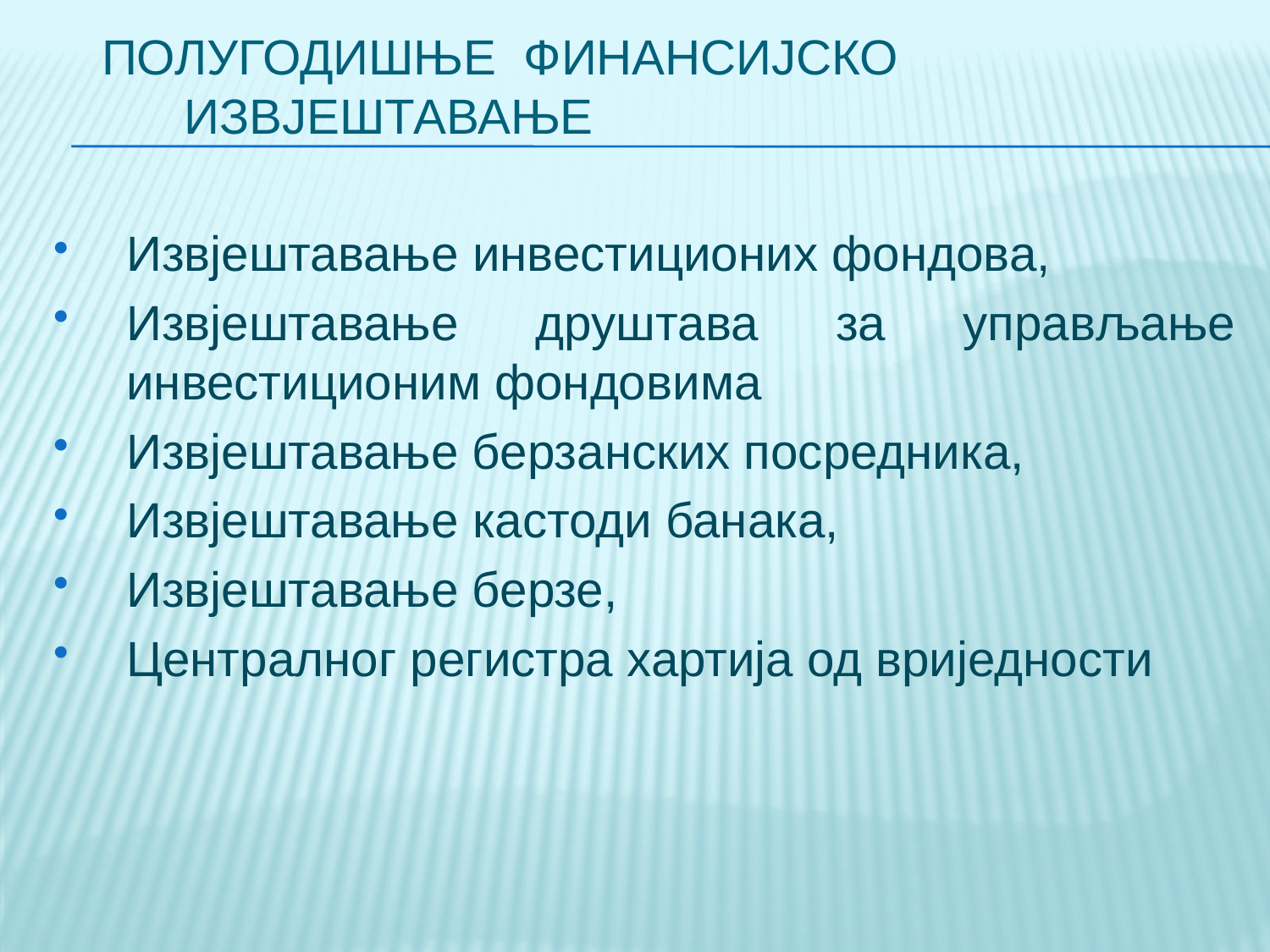

# Полугодишње  ФИНАНСИЈСКО                       Извјештавање
Извјештавање инвестиционих фондова,
Извјештавање друштава за управљање инвестиционим фондовима
Извјештавање берзанских посредника,
Извјештавање кастоди банака,
Извјештавање берзе,
Централног регистра хартија од вриједности